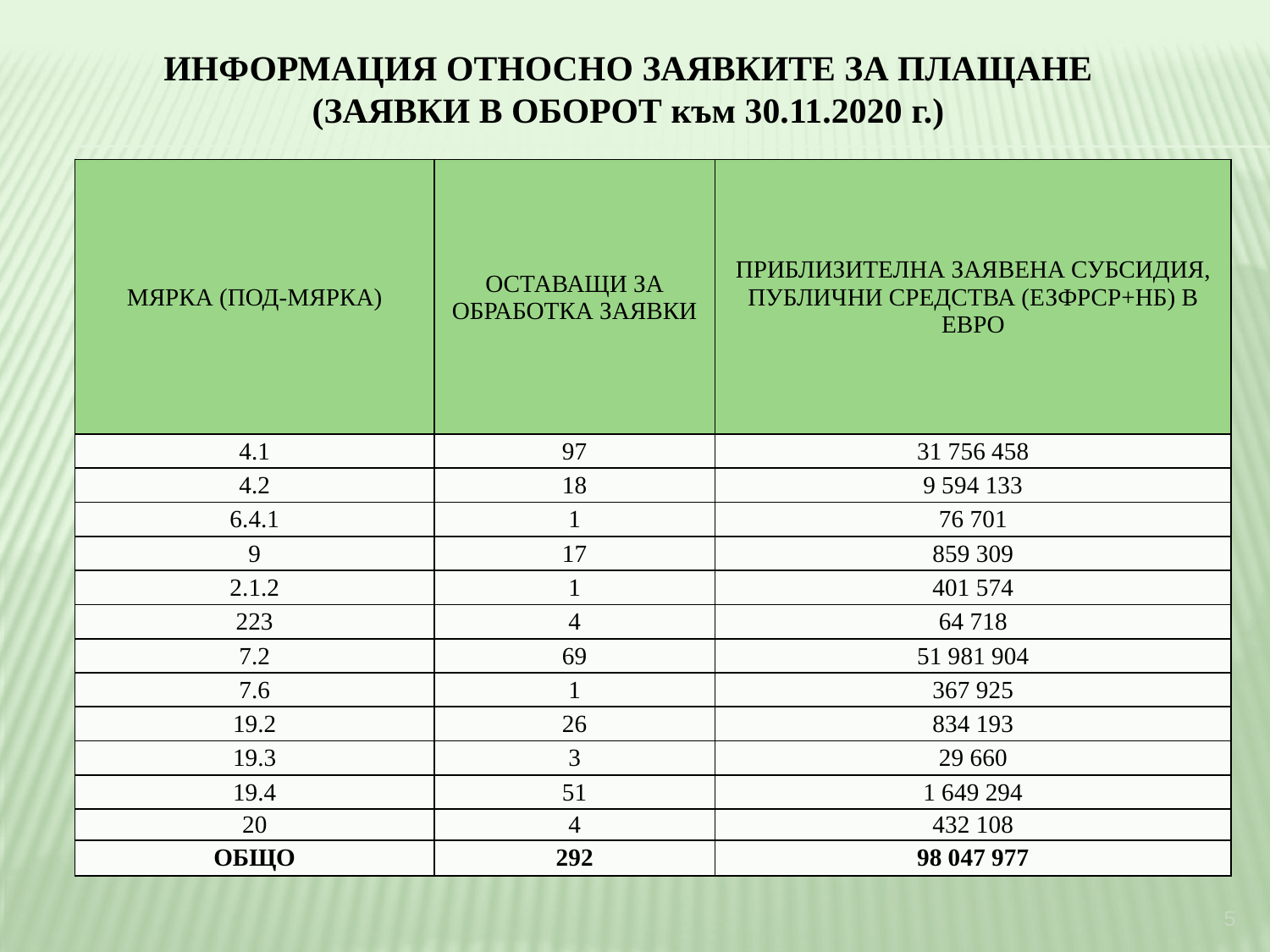

ИНФОРМАЦИЯ ОТНОСНО ЗАЯВКИТЕ ЗА ПЛАЩАНЕ
(ЗАЯВКИ В ОБОРОТ към 30.11.2020 г.)

| МЯРКА (ПОД-МЯРКА) | ОСТАВАЩИ ЗА ОБРАБОТКА ЗАЯВКИ | ПРИБЛИЗИТЕЛНА ЗАЯВЕНА СУБСИДИЯ, ПУБЛИЧНИ СРЕДСТВА (ЕЗФРСР+НБ) В ЕВРО |
| --- | --- | --- |
| 4.1 | 97 | 31 756 458 |
| 4.2 | 18 | 9 594 133 |
| 6.4.1 | 1 | 76 701 |
| 9 | 17 | 859 309 |
| 2.1.2 | 1 | 401 574 |
| 223 | 4 | 64 718 |
| 7.2 | 69 | 51 981 904 |
| 7.6 | 1 | 367 925 |
| 19.2 | 26 | 834 193 |
| 19.3 | 3 | 29 660 |
| 19.4 | 51 | 1 649 294 |
| 20 | 4 | 432 108 |
| ОБЩО | 292 | 98 047 977 |
5